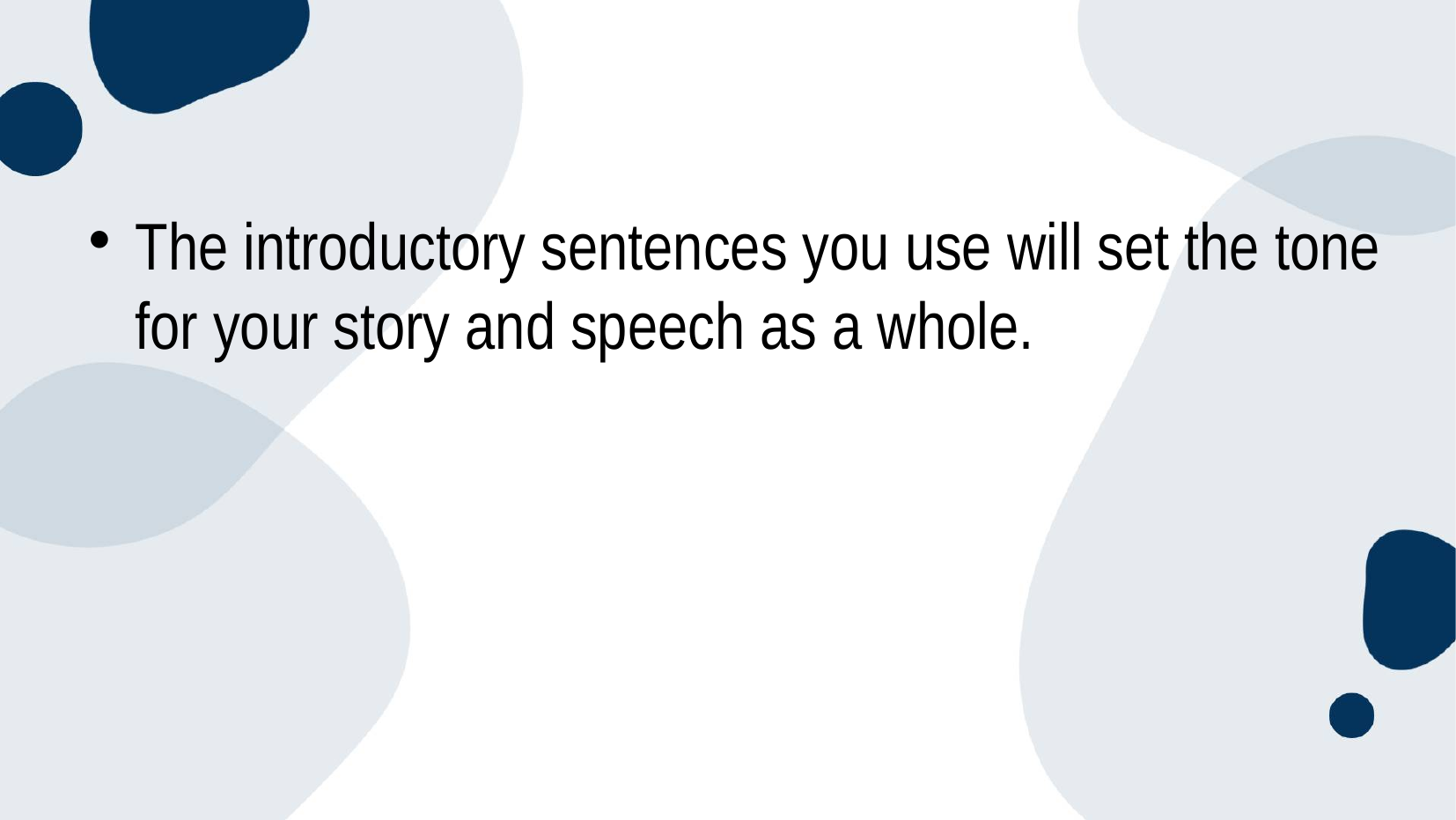

#
The introductory sentences you use will set the tone for your story and speech as a whole.